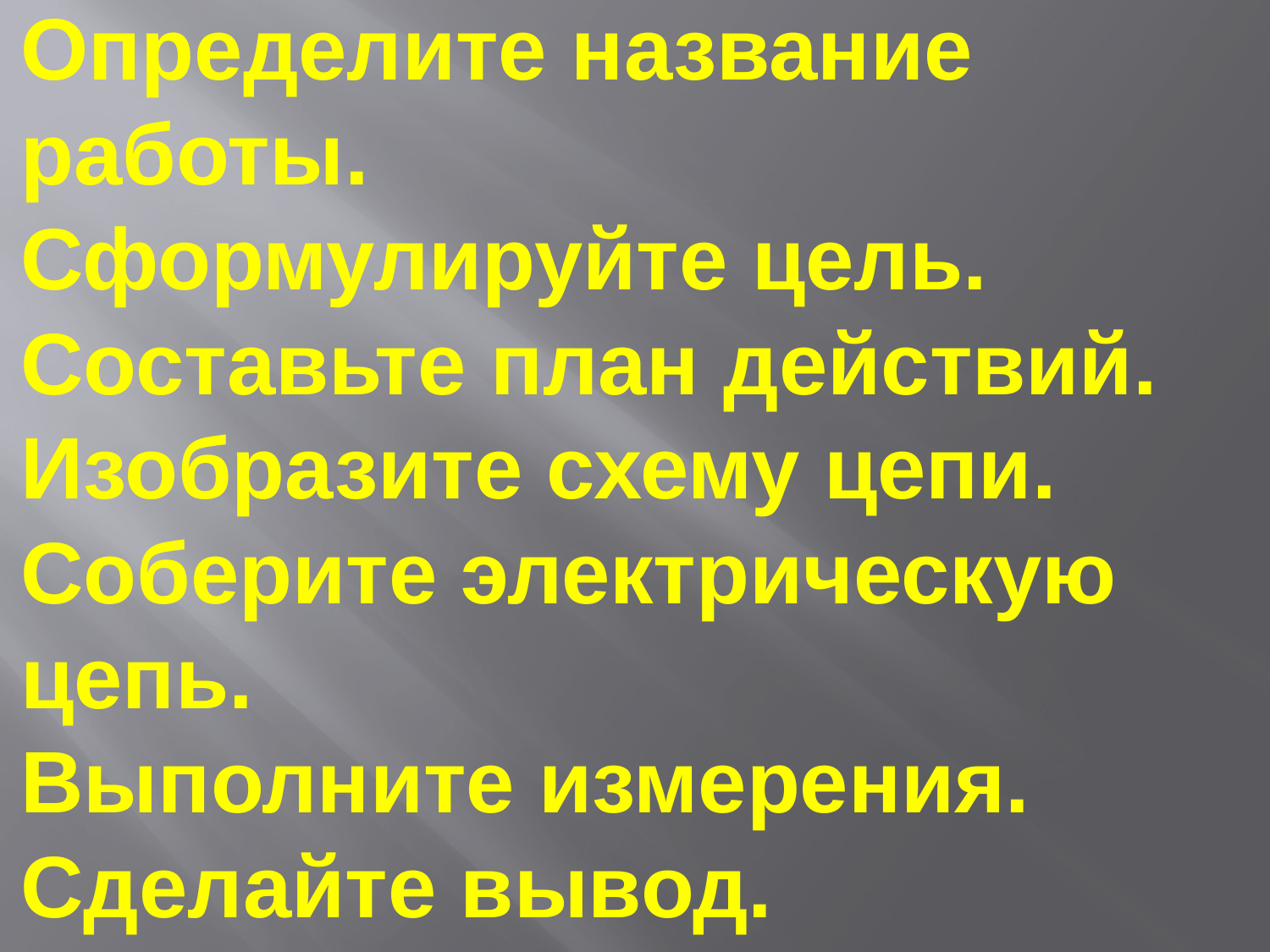

# Определите название работы. Сформулируйте цель. Составьте план действий. Изобразите схему цепи. Соберите электрическую цепь. Выполните измерения. Сделайте вывод.